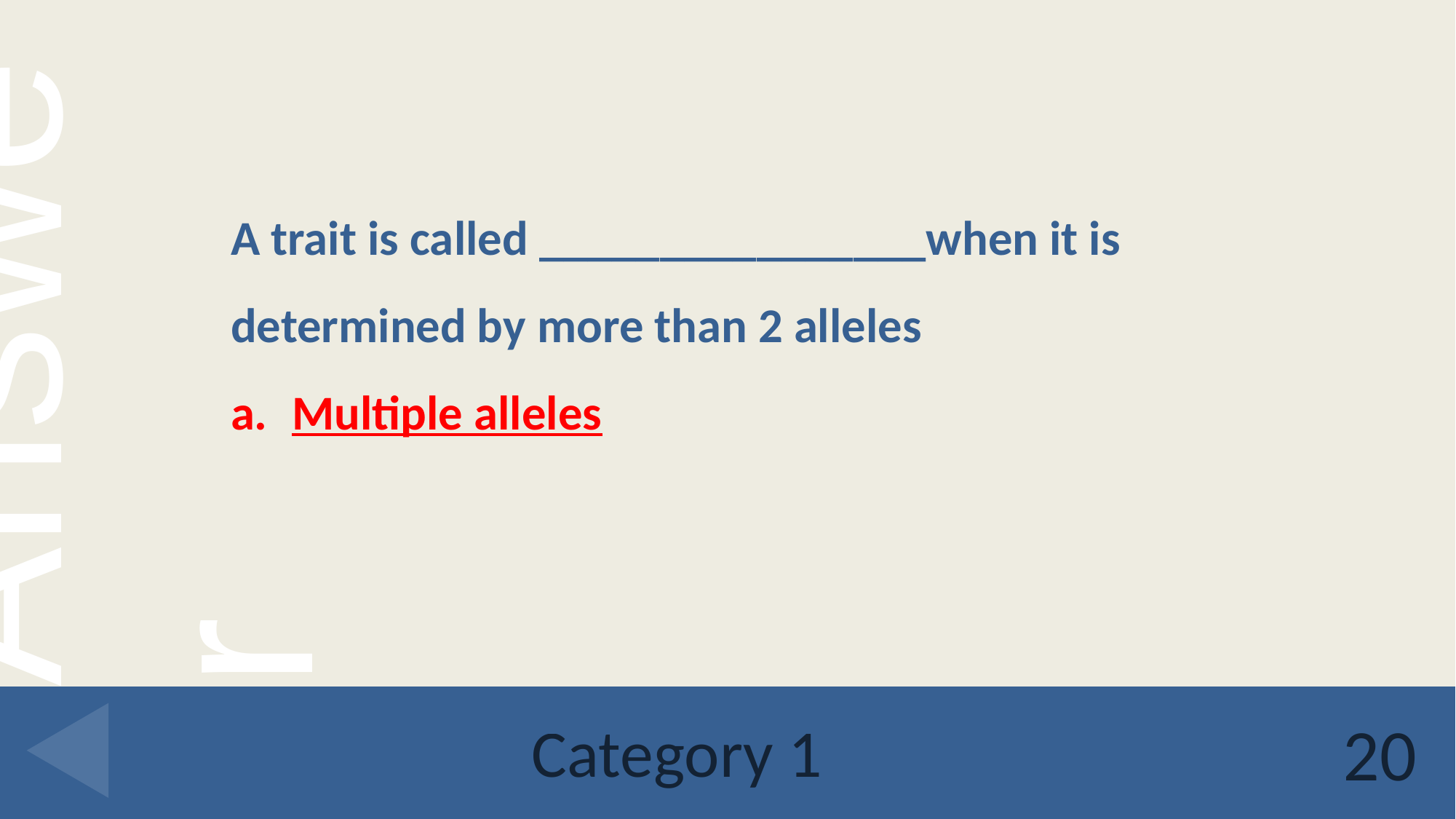

A trait is called ________________when it is determined by more than 2 alleles
Multiple alleles

# Category 1
20